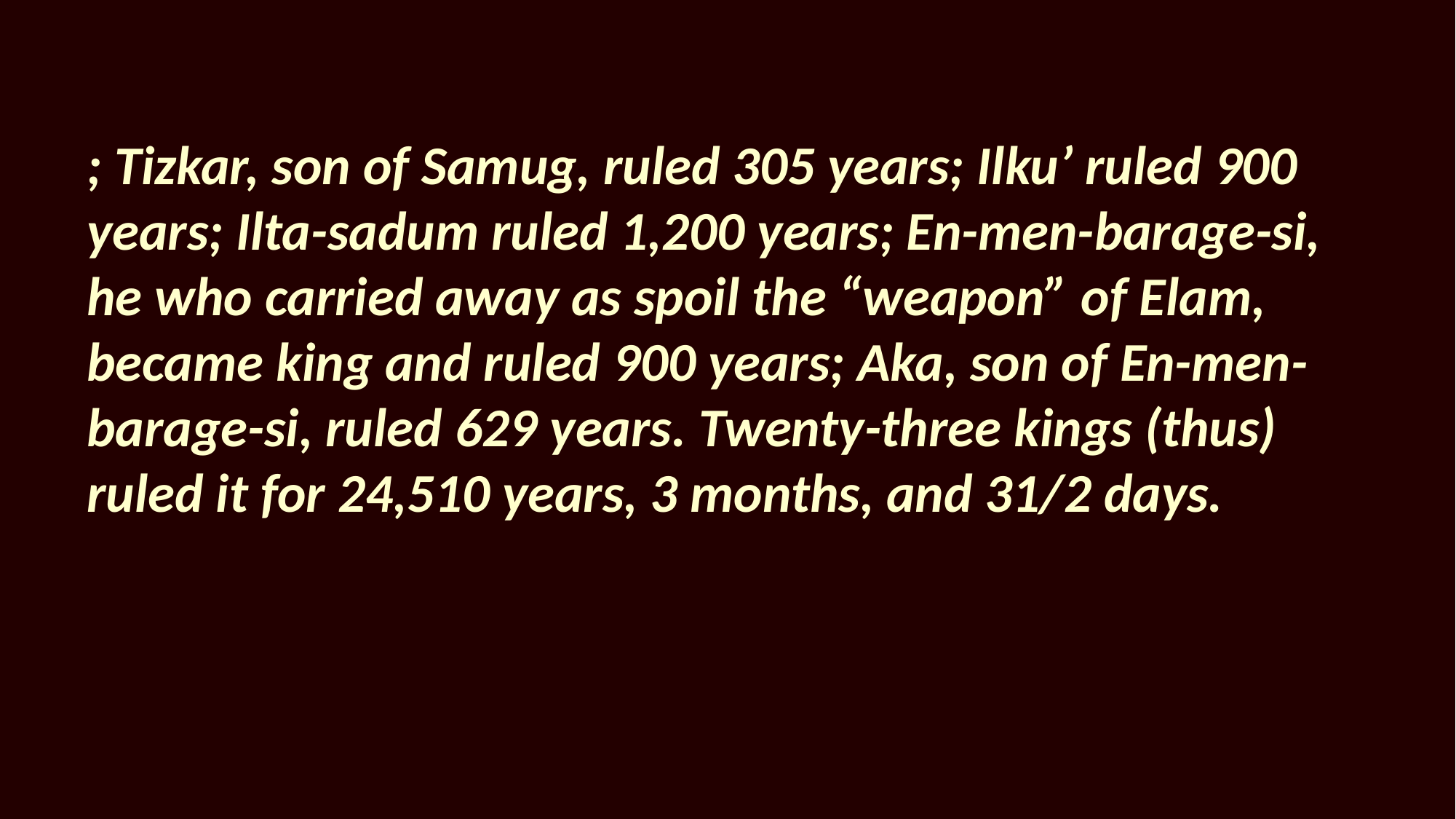

; Tizkar, son of Samug, ruled 305 years; Ilku’ ruled 900 years; Ilta-sadum ruled 1,200 years; En-men-barage-si, he who carried away as spoil the “weapon” of Elam, became king and ruled 900 years; Aka, son of En-men-barage-si, ruled 629 years. Twenty-three kings (thus) ruled it for 24,510 years, 3 months, and 31/2 days.